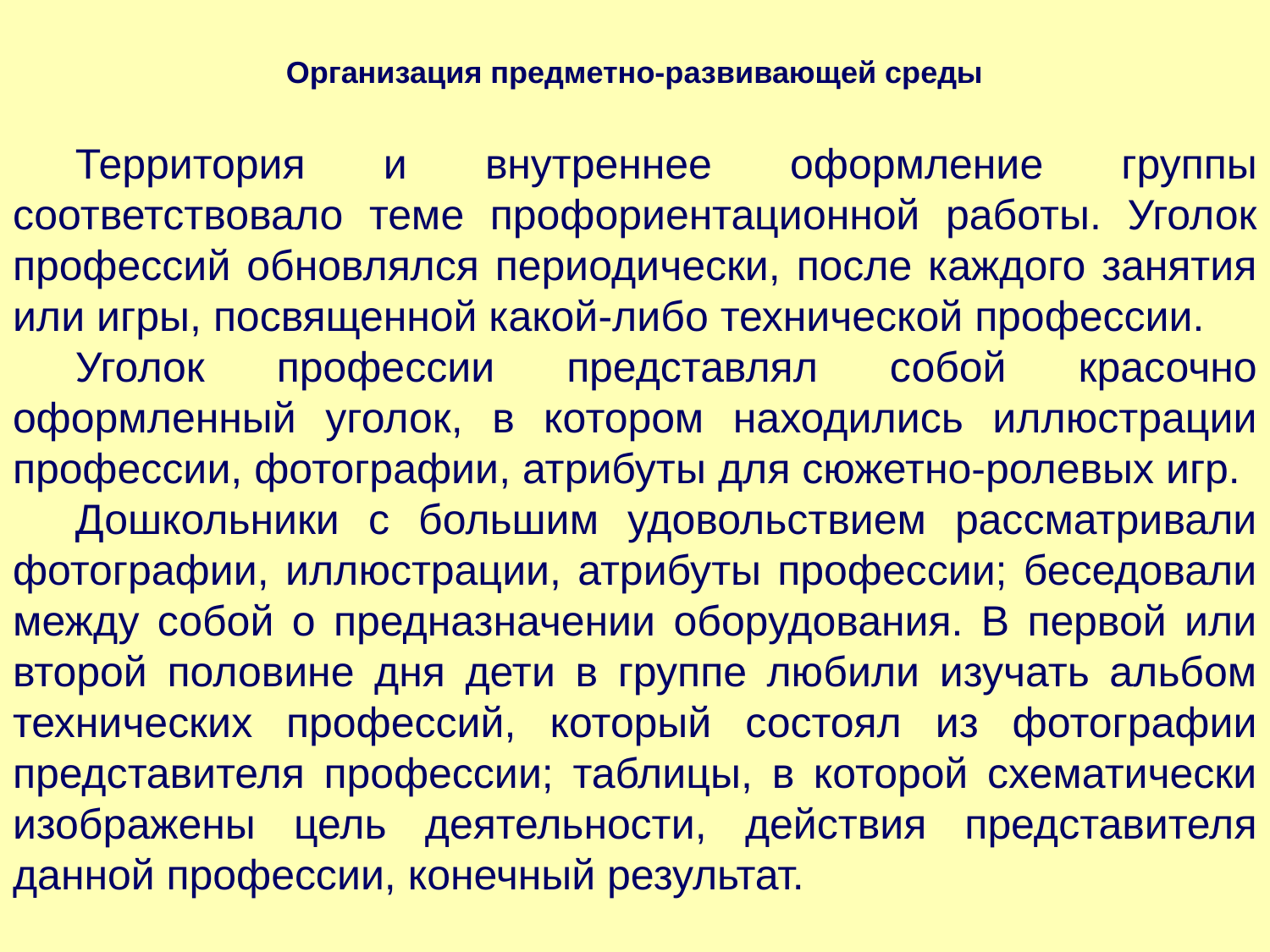

# Организация предметно-развивающей среды

Территория и внутреннее оформление группы соответствовало теме профориентационной работы. Уголок профессий обновлялся периодически, после каждого занятия или игры, посвященной какой-либо технической профессии.
Уголок профессии представлял собой красочно оформленный уголок, в котором находились иллюстрации профессии, фотографии, атрибуты для сюжетно-ролевых игр.
Дошкольники с большим удовольствием рассматривали фотографии, иллюстрации, атрибуты профессии; беседовали между собой о предназначении оборудования. В первой или второй половине дня дети в группе любили изучать альбом технических профессий, который состоял из фотографии представителя профессии; таблицы, в которой схематически изображены цель деятельности, действия представителя данной профессии, конечный результат.